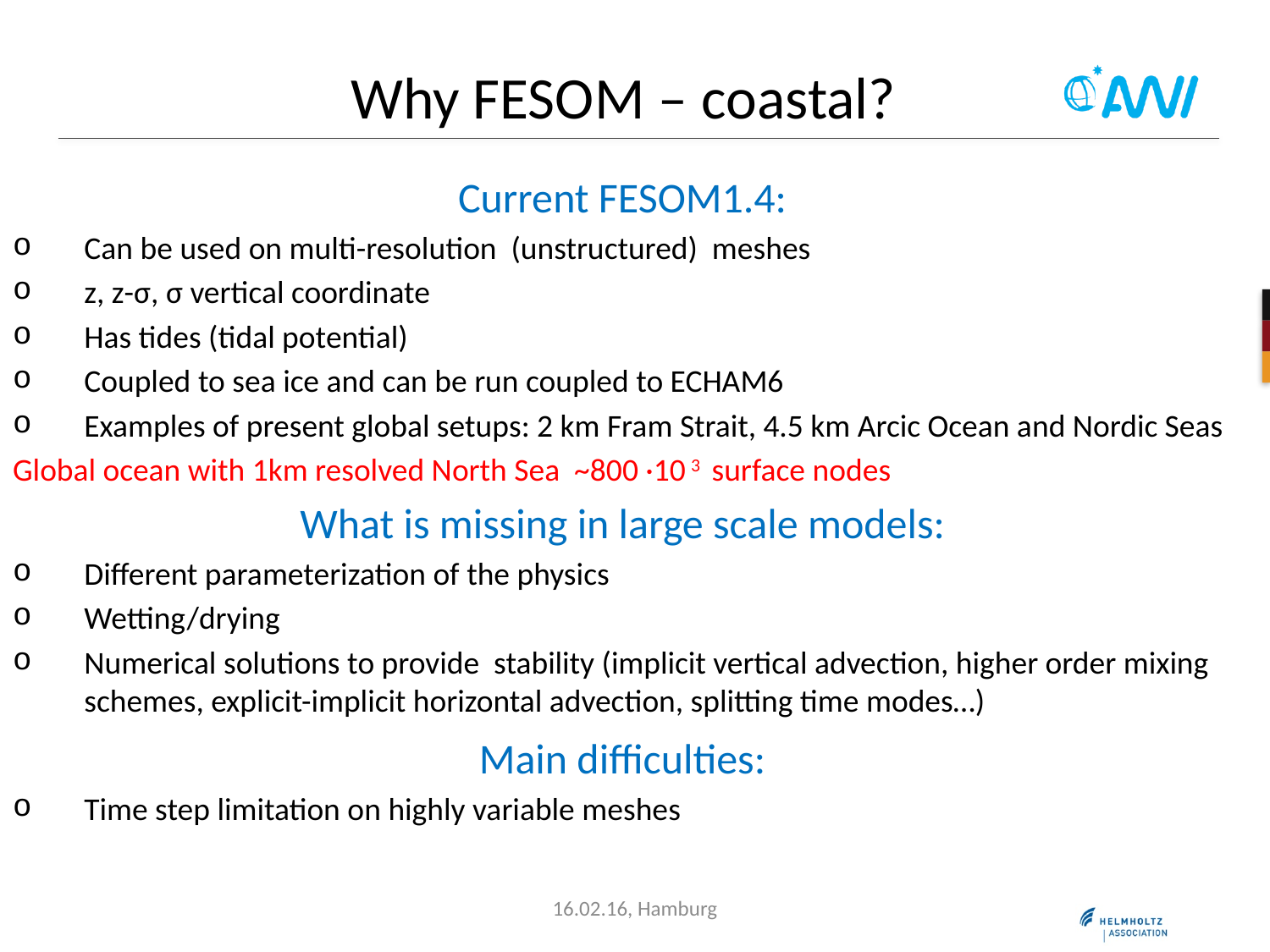

# Why FESOM – coastal?
Current FESOM1.4:
Can be used on multi-resolution  (unstructured)  meshes
z, z-σ, σ vertical coordinate
Has tides (tidal potential)
Coupled to sea ice and can be run coupled to ECHAM6
Examples of present global setups: 2 km Fram Strait, 4.5 km Arcic Ocean and Nordic Seas
Global ocean with 1km resolved North Sea  ~800 ·10 3  surface nodes
What is missing in large scale models:
Different parameterization of the physics
Wetting/drying
Numerical solutions to provide  stability (implicit vertical advection, higher order mixing schemes, explicit-implicit horizontal advection, splitting time modes…)
Main difficulties:
Time step limitation on highly variable meshes

16.02.16, Hamburg